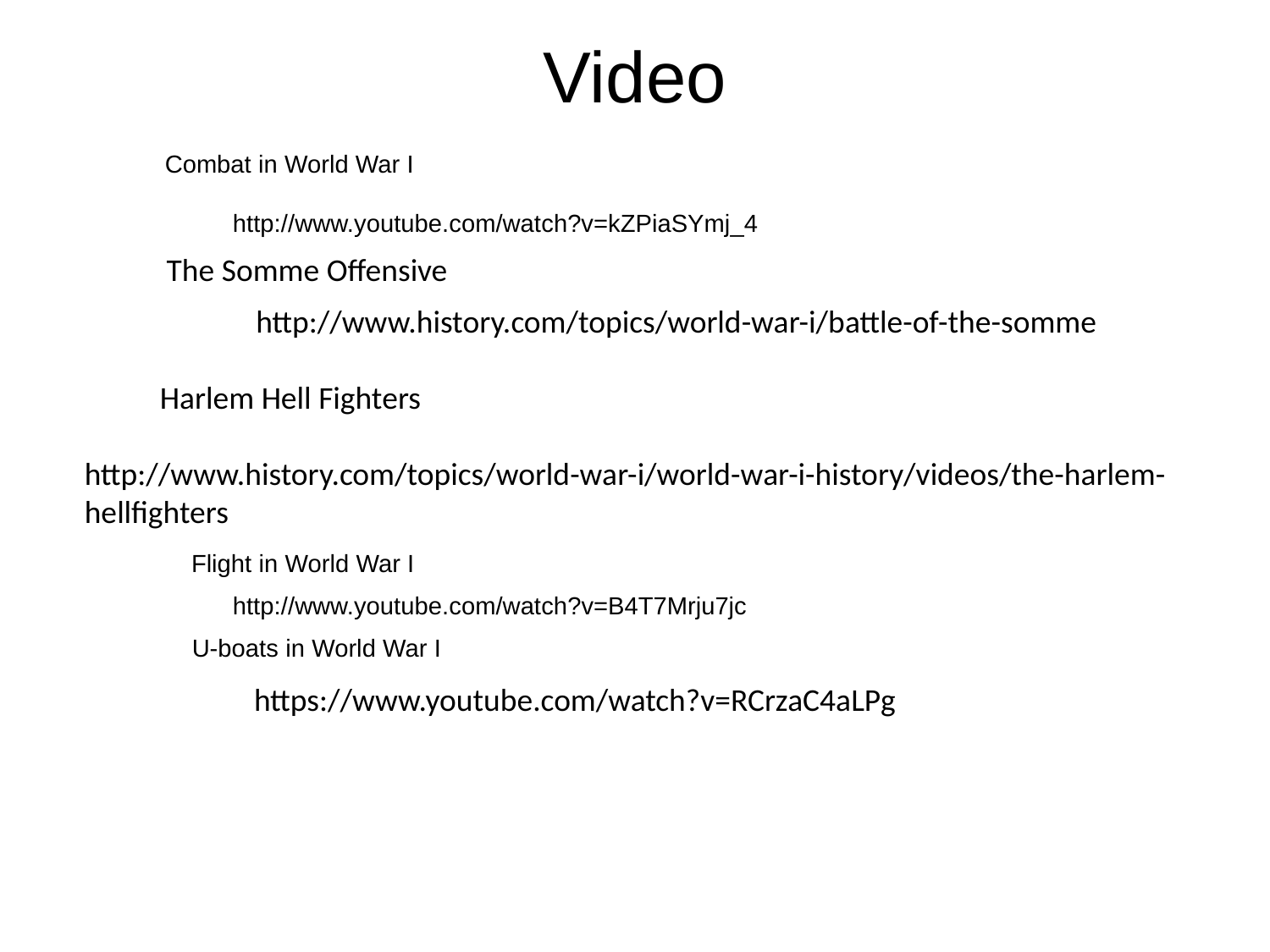

Video
Combat in World War I
http://www.youtube.com/watch?v=kZPiaSYmj_4
The Somme Offensive
http://www.history.com/topics/world-war-i/battle-of-the-somme
Harlem Hell Fighters
http://www.history.com/topics/world-war-i/world-war-i-history/videos/the-harlem-hellfighters
Flight in World War I
http://www.youtube.com/watch?v=B4T7Mrju7jc
U-boats in World War I
https://www.youtube.com/watch?v=RCrzaC4aLPg